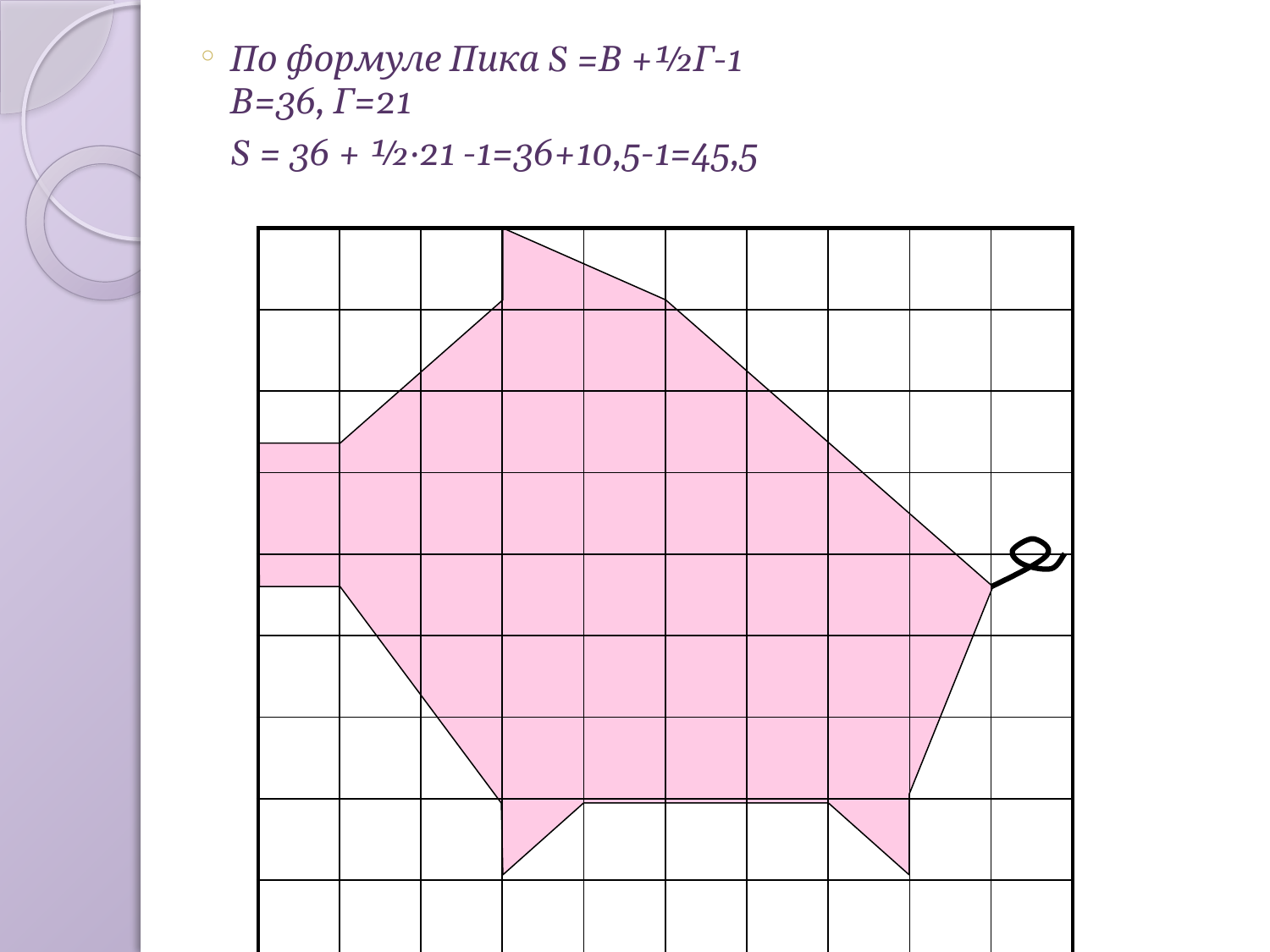

По формуле Пика S =В +½Г-1
В=36, Г=21
	S = 36 + ½·21 -1=36+10,5-1=45,5

|  |  |  |  |  |  |  |  |  |  |
| --- | --- | --- | --- | --- | --- | --- | --- | --- | --- |
|  |  |  |  |  |  |  |  |  |  |
|  |  |  |  |  |  |  |  |  |  |
|  |  |  |  |  |  |  |  |  |  |
|  |  |  |  |  |  |  |  |  |  |
|  |  |  |  |  |  |  |  |  |  |
|  |  |  |  |  |  |  |  |  |  |
|  |  |  |  |  |  |  |  |  |  |
|  |  |  |  |  |  |  |  |  |  |